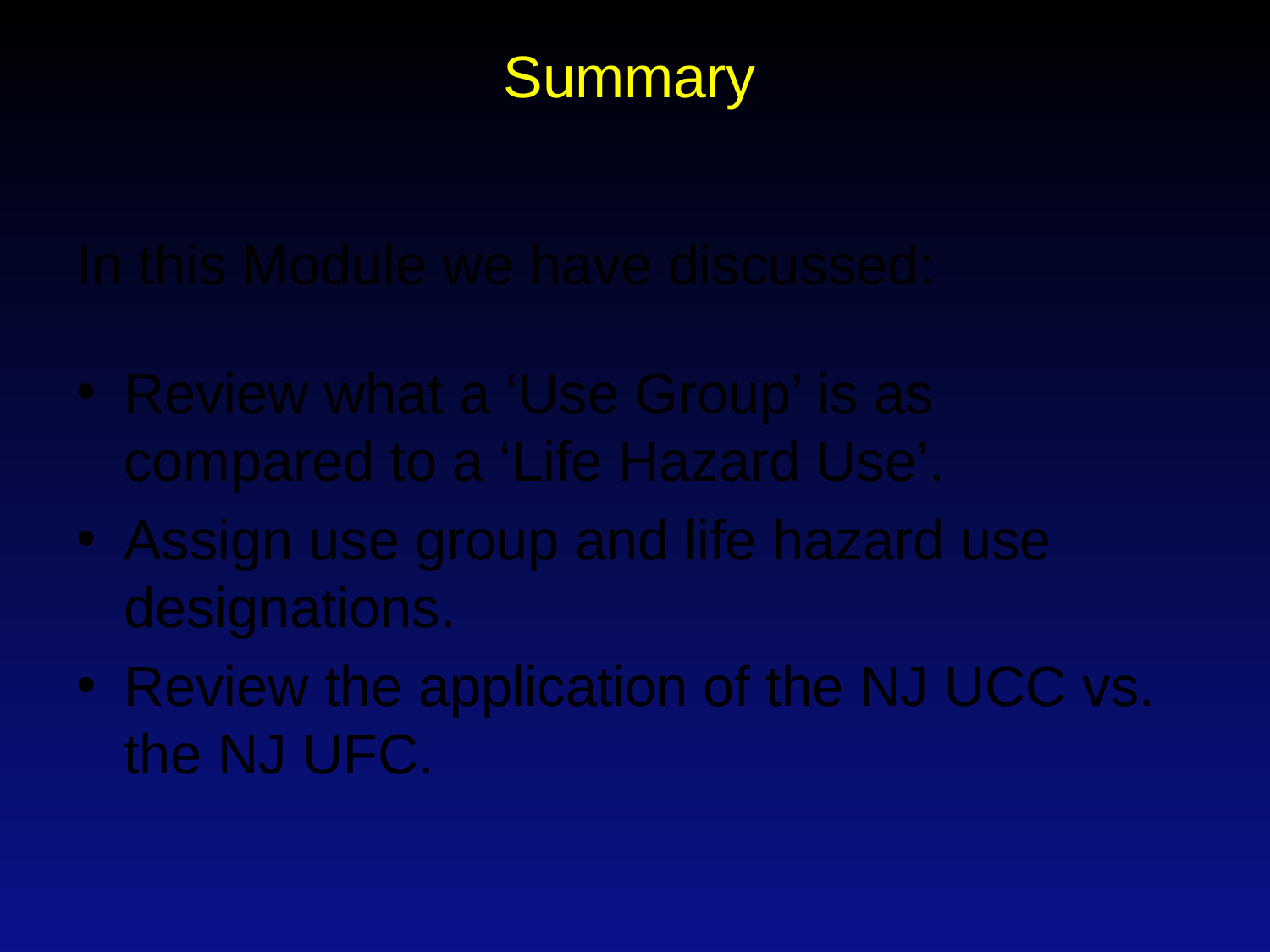

# Summary
In this Module we have discussed:

Review what a ‘Use Group’ is as compared to a ‘Life Hazard Use’.
Assign use group and life hazard use designations.
Review the application of the NJ UCC vs. the NJ UFC.